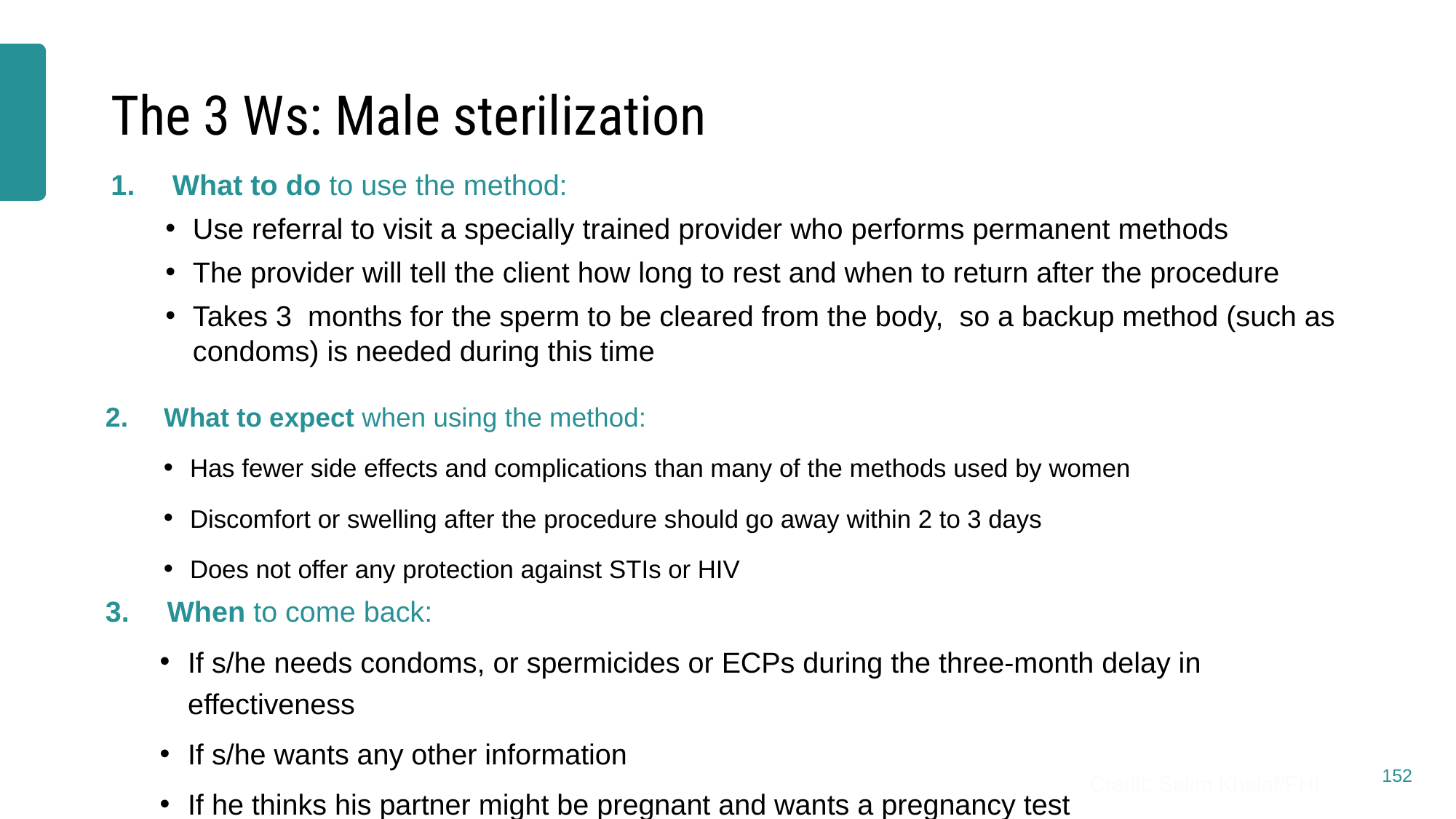

# The 3 Ws: Male sterilization
What to do to use the method:
Use referral to visit a specially trained provider who performs permanent methods
The provider will tell the client how long to rest and when to return after the procedure
Takes 3  months for the sperm to be cleared from the body,  so a backup method (such as condoms) is needed during this time

What to expect when using the method:
Has fewer side effects and complications than many of the methods used by women
Discomfort or swelling after the procedure should go away within 2 to 3 days
Does not offer any protection against STIs or HIV
When to come back:
If s/he needs condoms, or spermicides or ECPs during the three-month delay in effectiveness
If s/he wants any other information
If he thinks his partner might be pregnant and wants a pregnancy test
152
Credit: Salim Khalaf/FHI